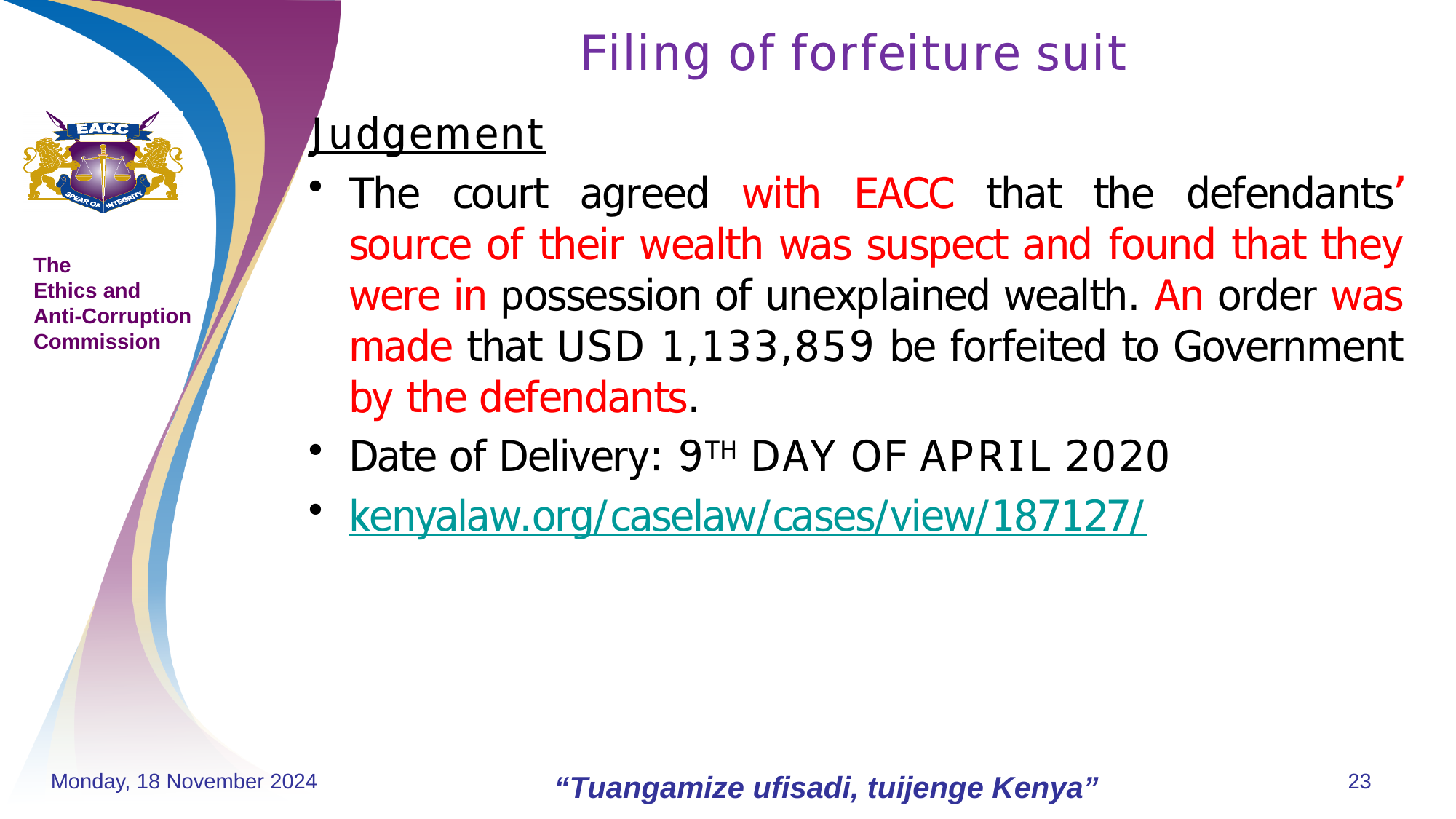

# Filing of forfeiture suit
Judgement
The court agreed with EACC that the defendants’ source of their wealth was suspect and found that they were in possession of unexplained wealth. An order was made that USD 1,133,859 be forfeited to Government by the defendants.
Date of Delivery: 9TH DAY OF APRIL 2020
kenyalaw.org/caselaw/cases/view/187127/

Monday, 18 November 2024
“Tuangamize ufisadi, tuijenge Kenya”
23